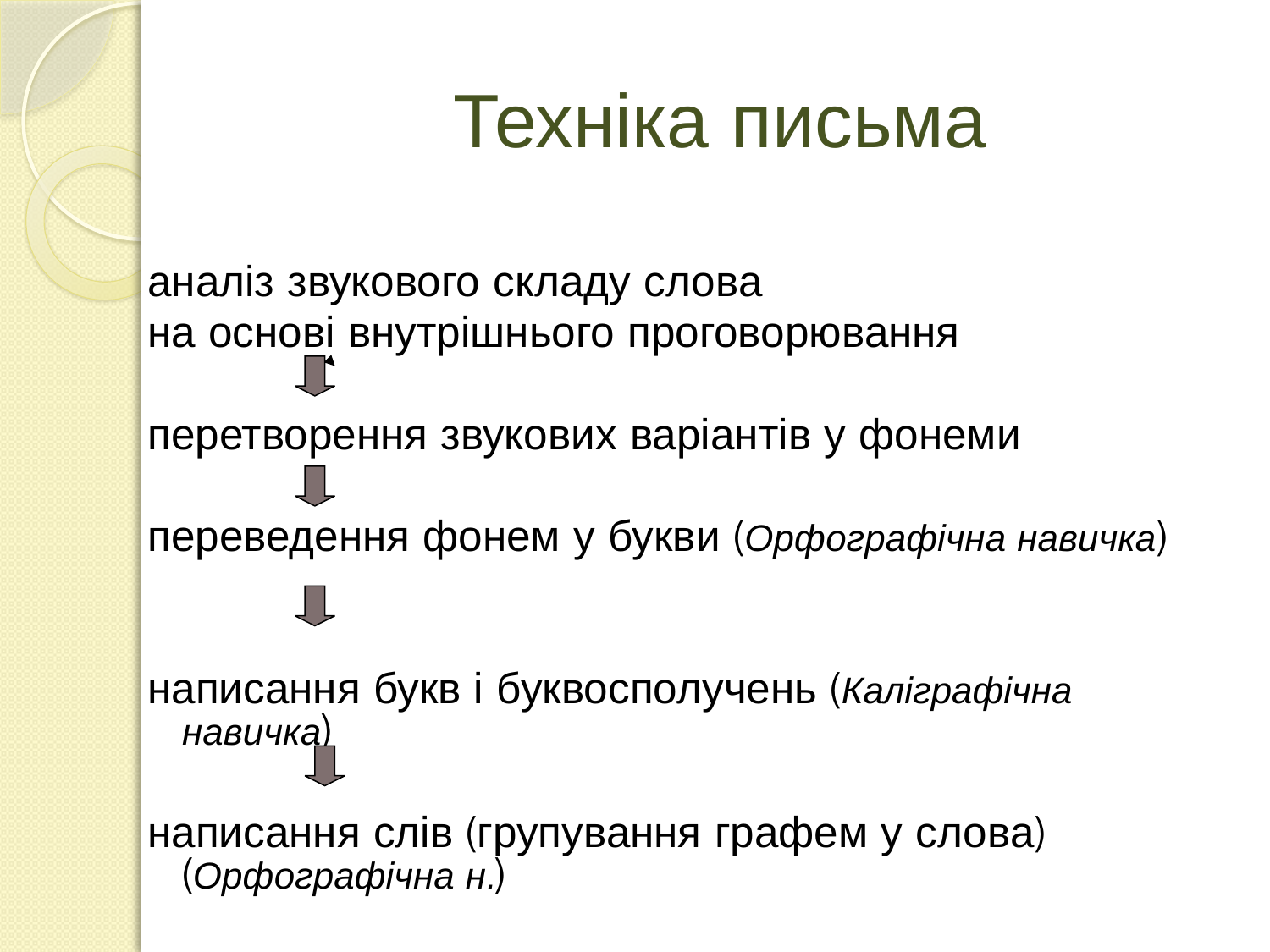

# Техніка письма

аналіз звукового складу слова
на основі внутрішнього проговорювання

перетворення звукових варіантів у фонеми

переведення фонем у букви (Орфографічна навичка)

написання букв і буквосполучень (Каліграфічна 							навичка)

написання слів (групування графем у слова) (Орфографічна н.)